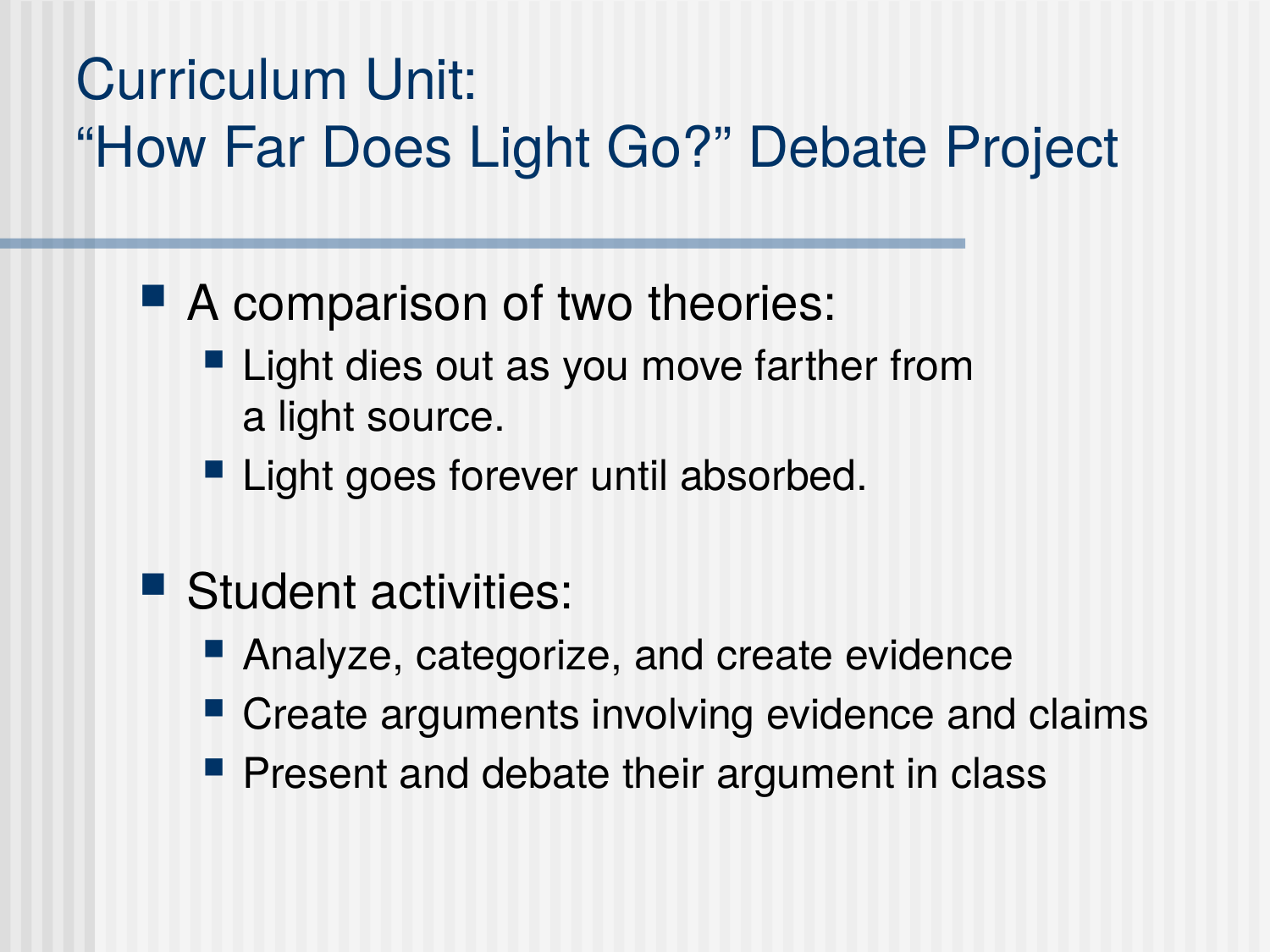

# Curriculum Unit: “How Far Does Light Go?” Debate Project
A comparison of two theories:
Light dies out as you move farther from
a light source.
Light goes forever until absorbed.
Student activities:
Analyze, categorize, and create evidence
Create arguments involving evidence and claims
Present and debate their argument in class